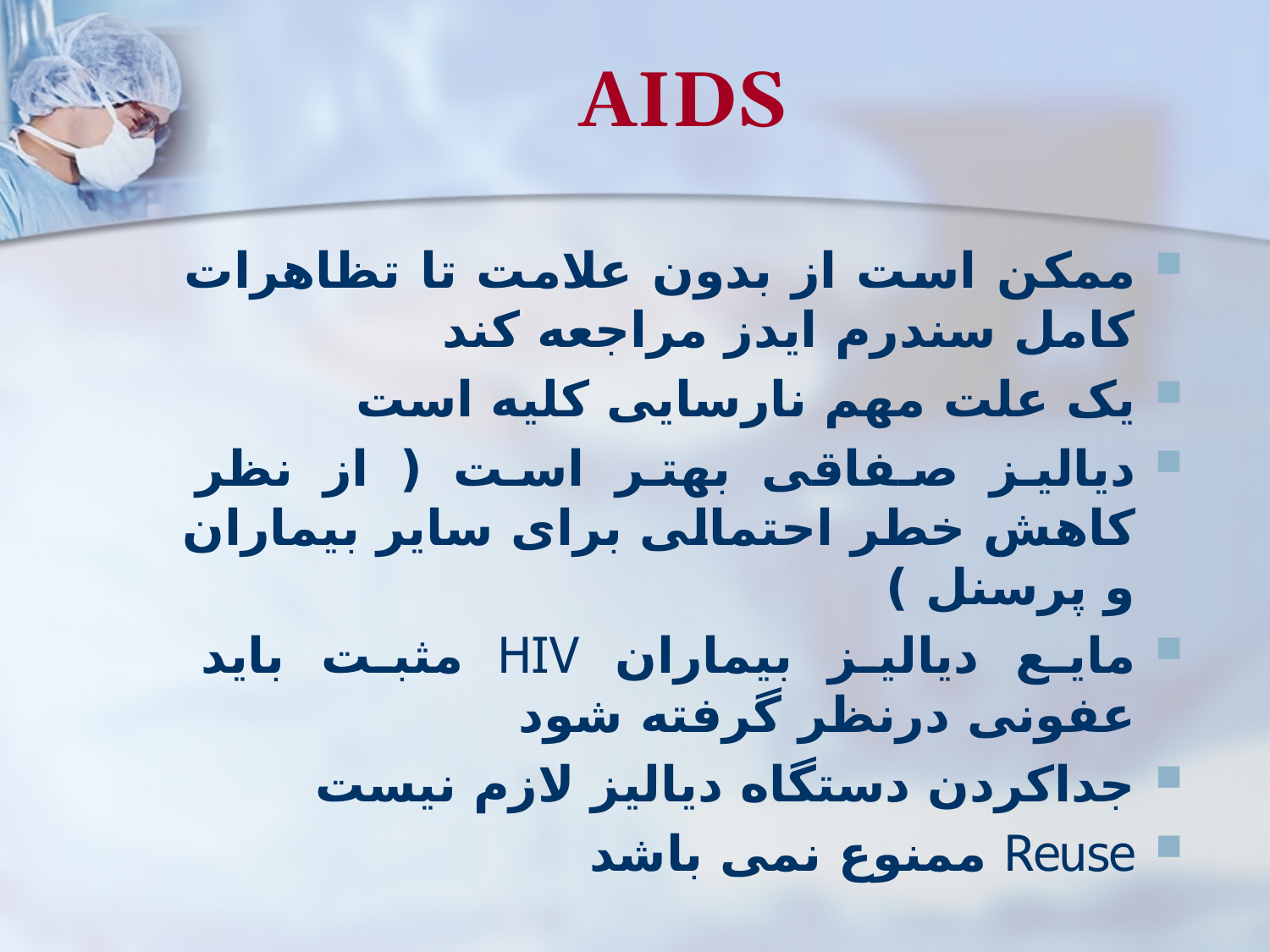

# AIDS
ممکن است از بدون علامت تا تظاهرات کامل سندرم ایدز مراجعه کند
یک علت مهم نارسایی کلیه است
دیالیز صفاقی بهتر است ( از نظر کاهش خطر احتمالی برای سایر بیماران و پرسنل )
مایع دیالیز بیماران HIV مثبت باید عفونی درنظر گرفته شود
جداکردن دستگاه دیالیز لازم نیست
Reuse ممنوع نمی باشد